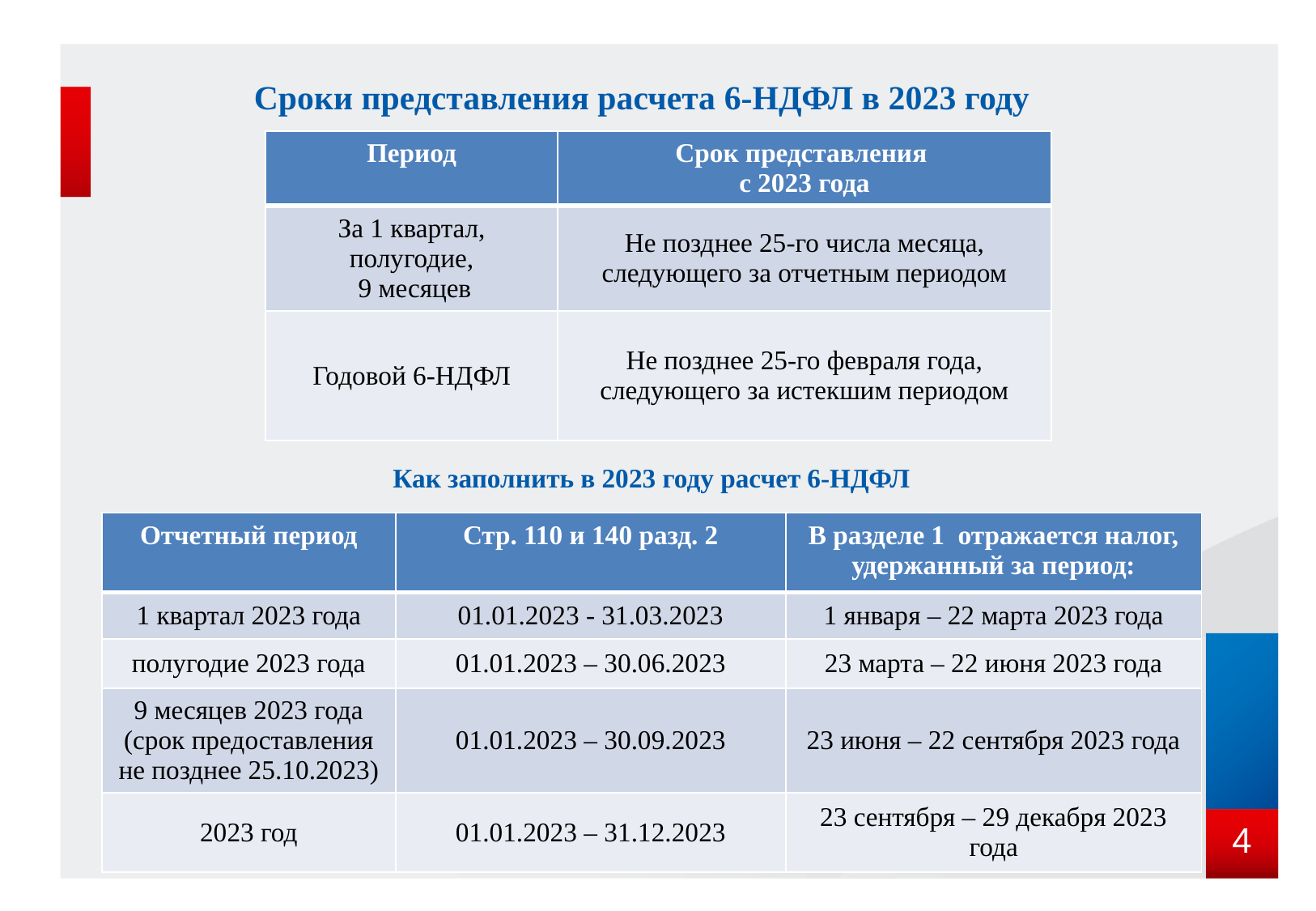

# Сроки представления расчета 6-НДФЛ в 2023 году
| Период | Срок представления с 2023 года |
| --- | --- |
| За 1 квартал, полугодие, 9 месяцев | Не позднее 25-го числа месяца, следующего за отчетным периодом |
| Годовой 6-НДФЛ | Не позднее 25-го февраля года, следующего за истекшим периодом |
Как заполнить в 2023 году расчет 6-НДФЛ
| Отчетный период | Стр. 110 и 140 разд. 2 | В разделе 1 отражается налог, удержанный за период: |
| --- | --- | --- |
| 1 квартал 2023 года | 01.01.2023 - 31.03.2023 | 1 января – 22 марта 2023 года |
| полугодие 2023 года | 01.01.2023 – 30.06.2023 | 23 марта – 22 июня 2023 года |
| 9 месяцев 2023 года (срок предоставления не позднее 25.10.2023) | 01.01.2023 – 30.09.2023 | 23 июня – 22 сентября 2023 года |
| 2023 год | 01.01.2023 – 31.12.2023 | 23 сентября – 29 декабря 2023 года |

4